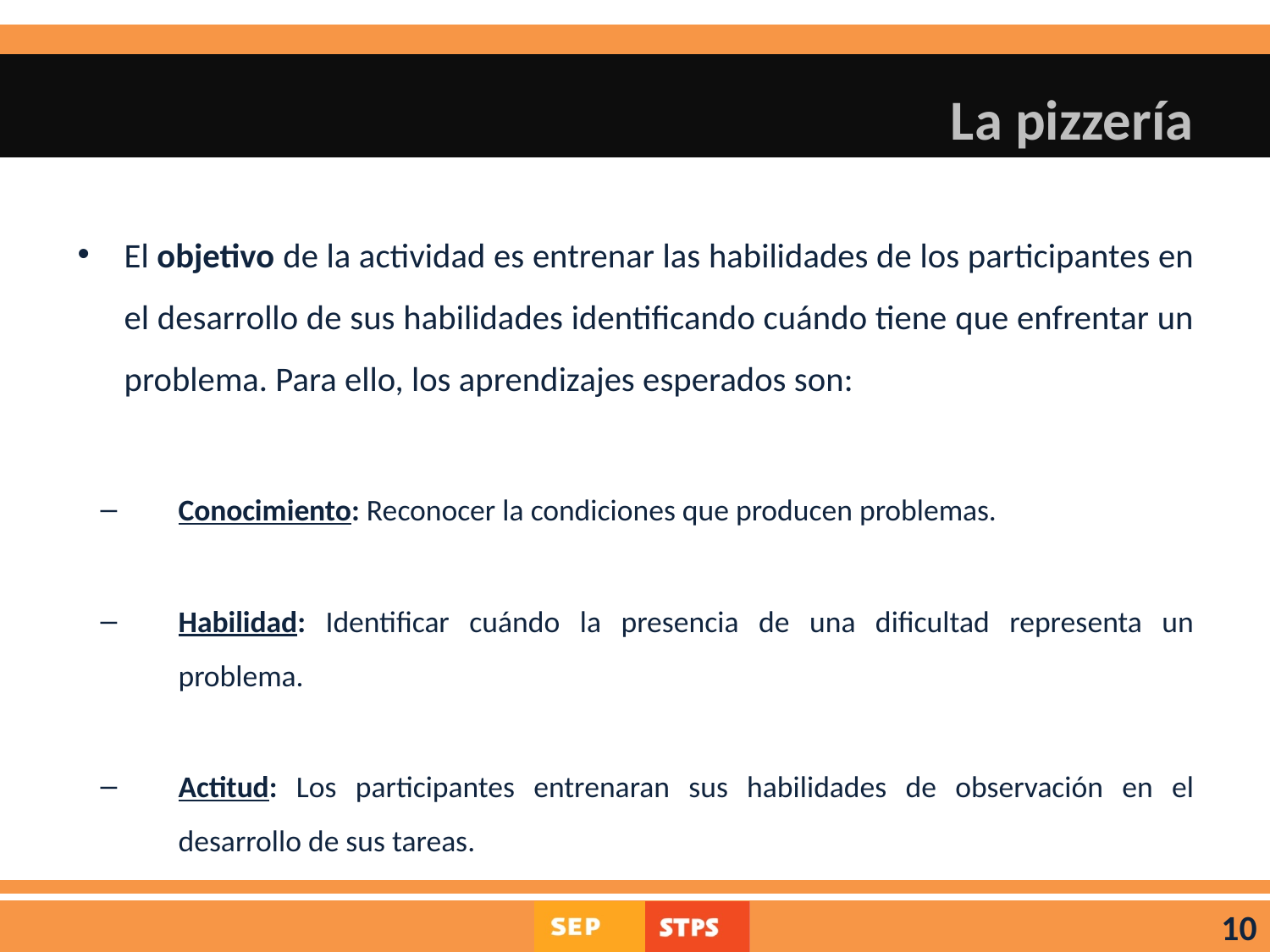

# La pizzería
El objetivo de la actividad es entrenar las habilidades de los participantes en el desarrollo de sus habilidades identificando cuándo tiene que enfrentar un problema. Para ello, los aprendizajes esperados son:

Conocimiento: Reconocer la condiciones que producen problemas.

Habilidad: Identificar cuándo la presencia de una dificultad representa un problema.

Actitud: Los participantes entrenaran sus habilidades de observación en el desarrollo de sus tareas.
10